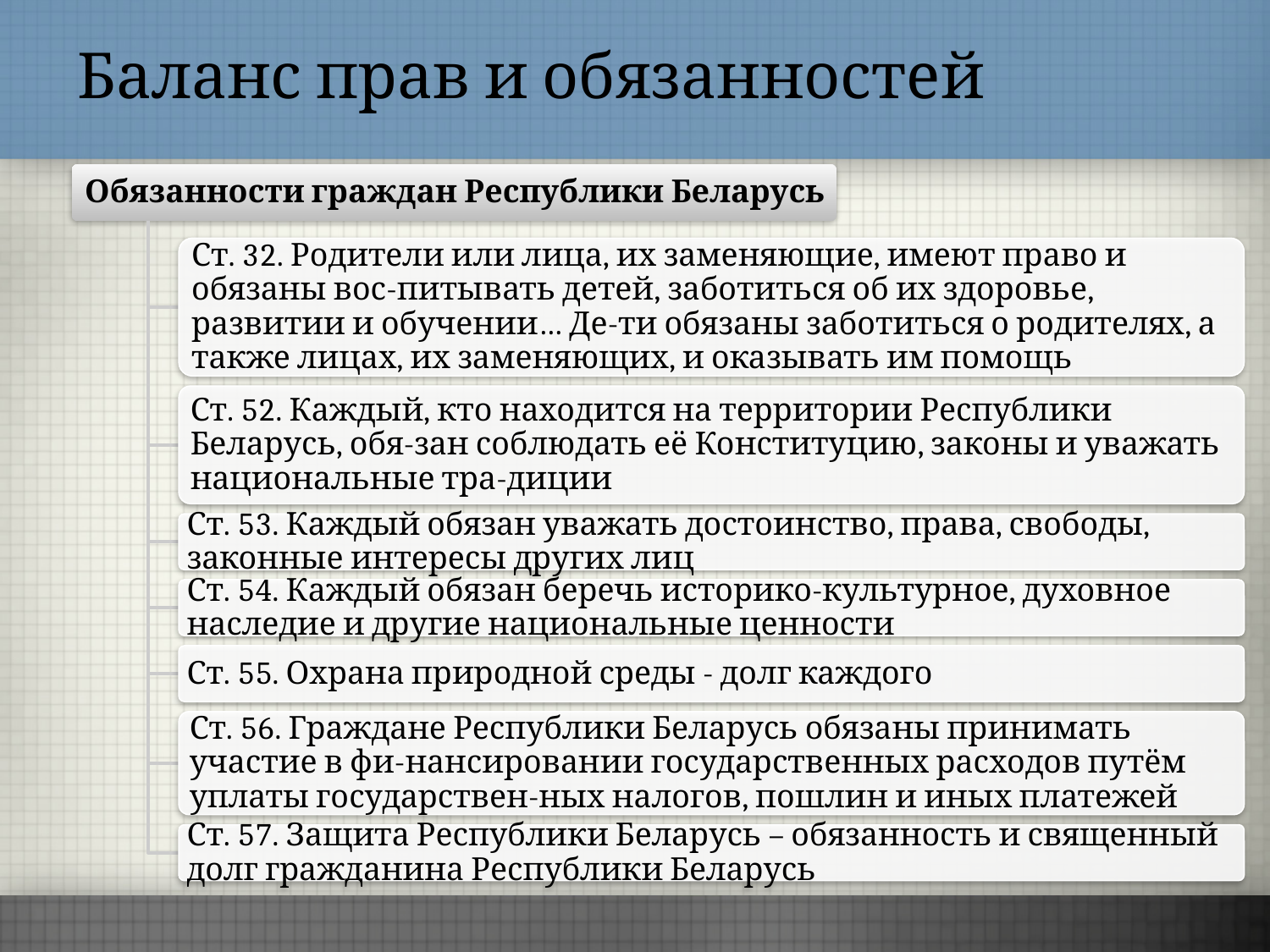

# Баланс прав и обязанностей
Обязанности граждан Республики Беларусь
Ст. 32. Родители или лица, их заменяющие, имеют право и обязаны вос-питывать детей, заботиться об их здоровье, развитии и обучении… Де-ти обязаны заботиться о родителях, а также лицах, их заменяющих, и оказывать им помощь
Ст. 52. Каждый, кто находится на территории Республики Беларусь, обя-зан соблюдать её Конституцию, законы и уважать национальные тра-диции
Ст. 53. Каждый обязан уважать достоинство, права, свободы, законные интересы других лиц
Ст. 54. Каждый обязан беречь историко-культурное, духовное наследие и другие национальные ценности
Ст. 55. Охрана природной среды - долг каждого
Ст. 56. Граждане Республики Беларусь обязаны принимать участие в фи-нансировании государственных расходов путём уплаты государствен-ных налогов, пошлин и иных платежей
Ст. 57. Защита Республики Беларусь – обязанность и священный долг гражданина Республики Беларусь